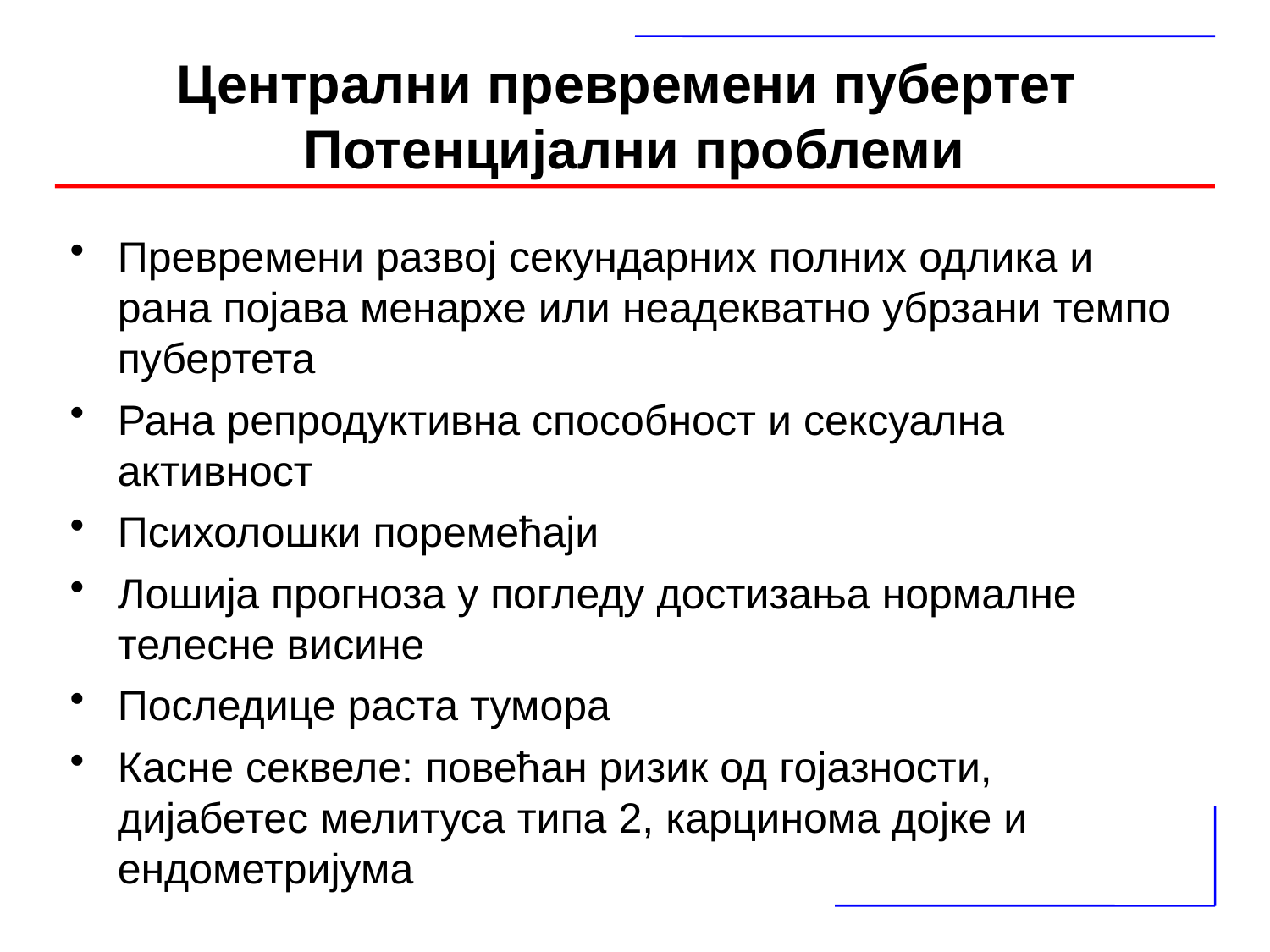

# Централни превремени пубертет Потенцијални проблеми
Превремени развој секундарних полних одлика и рана појава менархе или неадекватно убрзани темпо пубертета
Рана репродуктивна способност и сексуална активност
Психолошки поремећаји
Лошија прогноза у погледу достизања нормалне телесне висине
Последице раста тумора
Касне секвеле: повећан ризик од гојазности, дијабетес мелитуса типа 2, карцинома дојке и ендометријума